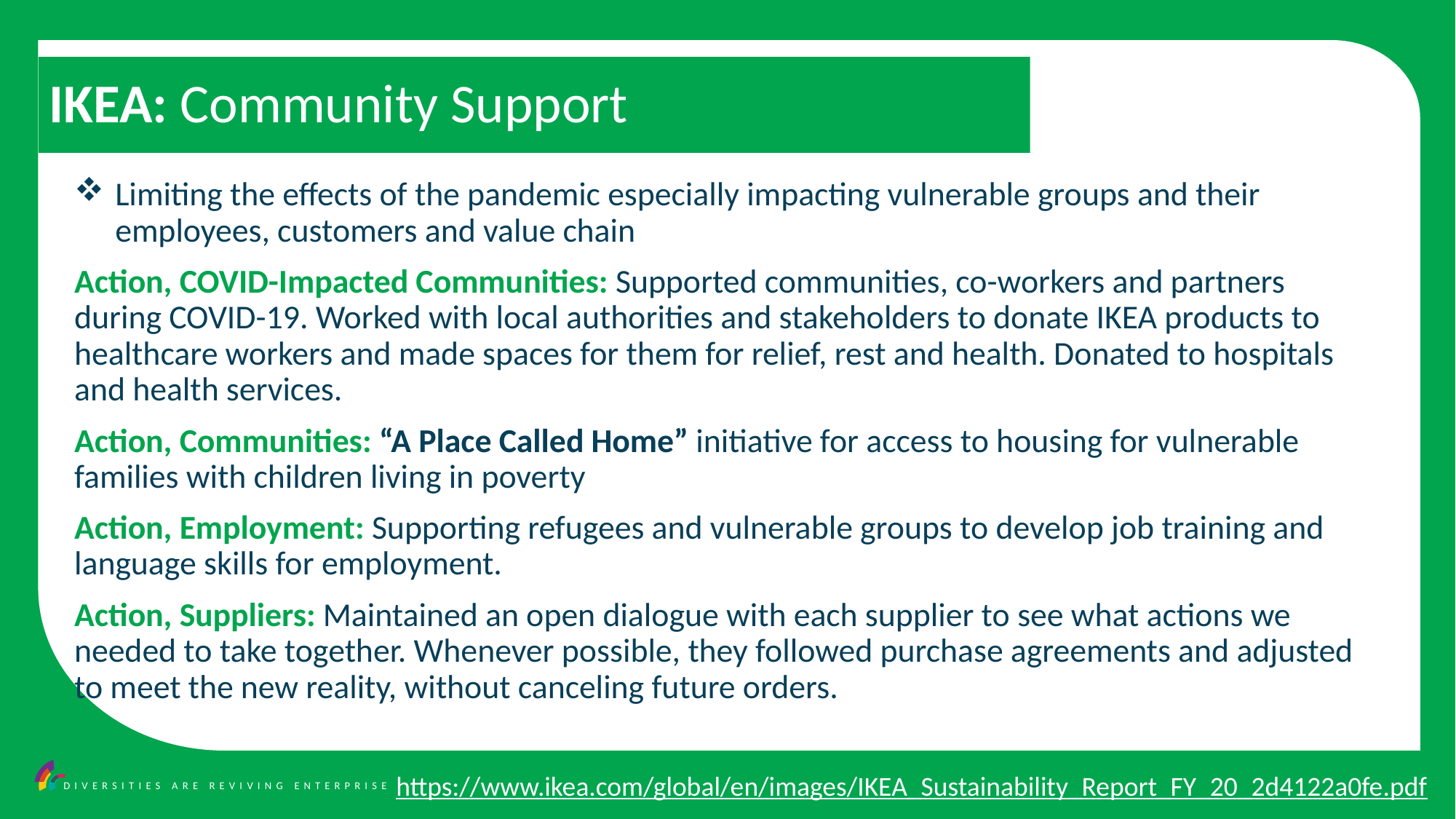

IKEA: Community Support
Limiting the effects of the pandemic especially impacting vulnerable groups and their employees, customers and value chain
Action, COVID-Impacted Communities: Supported communities, co-workers and partners during COVID-19. Worked with local authorities and stakeholders to donate IKEA products to healthcare workers and made spaces for them for relief, rest and health. Donated to hospitals and health services.
Action, Communities: “A Place Called Home” initiative for access to housing for vulnerable families with children living in poverty
Action, Employment: Supporting refugees and vulnerable groups to develop job training and language skills for employment.
Action, Suppliers: Maintained an open dialogue with each supplier to see what actions we needed to take together. Whenever possible, they followed purchase agreements and adjusted to meet the new reality, without canceling future orders.
https://www.ikea.com/global/en/images/IKEA_Sustainability_Report_FY_20_2d4122a0fe.pdf